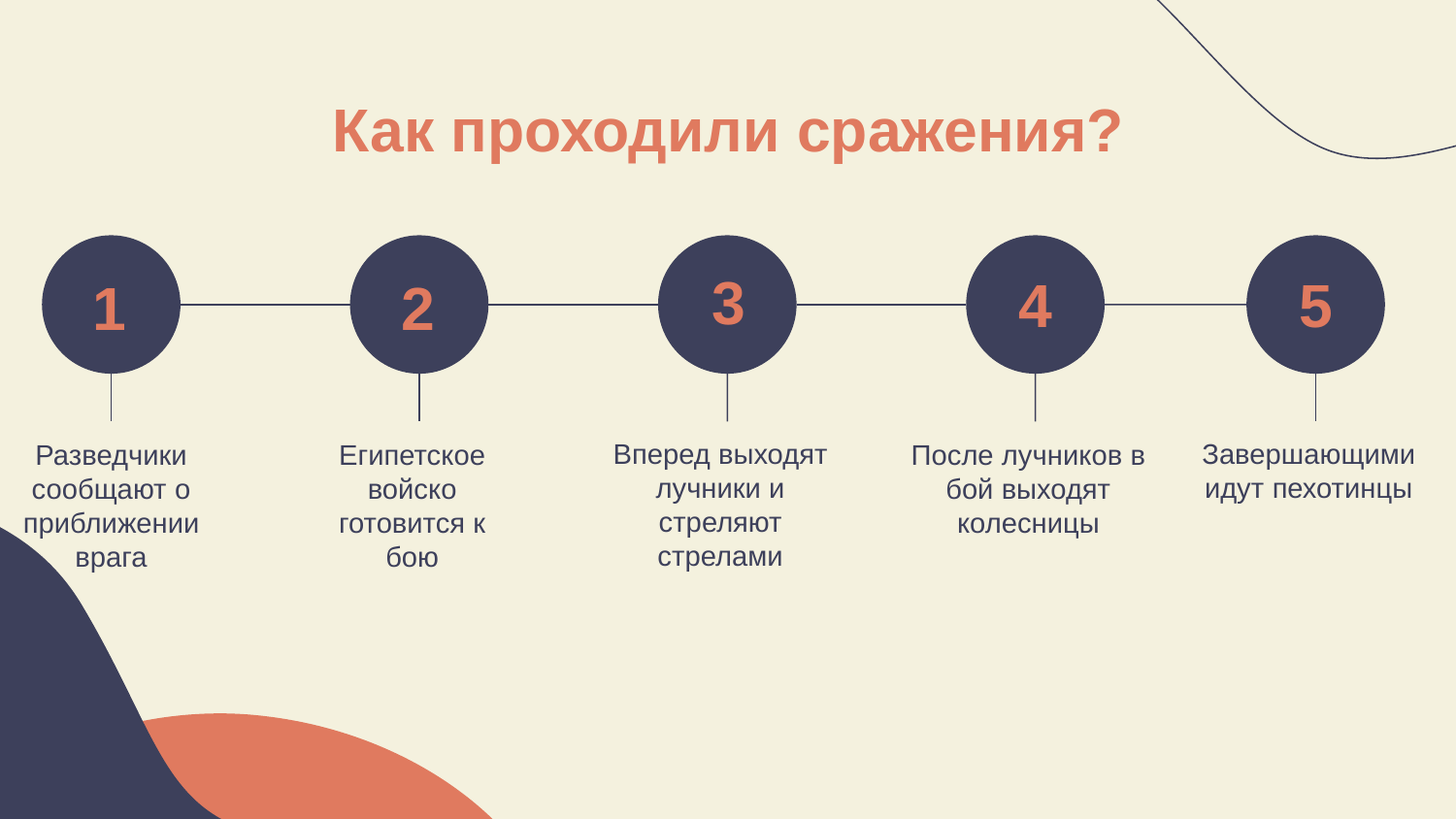

# Как проходили сражения?

3
4
5
1
2
Вперед выходят лучники и стреляют стрелами
Завершающими идут пехотинцы
Разведчики сообщают о приближении врага
Египетское войско готовится к бою
После лучников в бой выходят колесницы